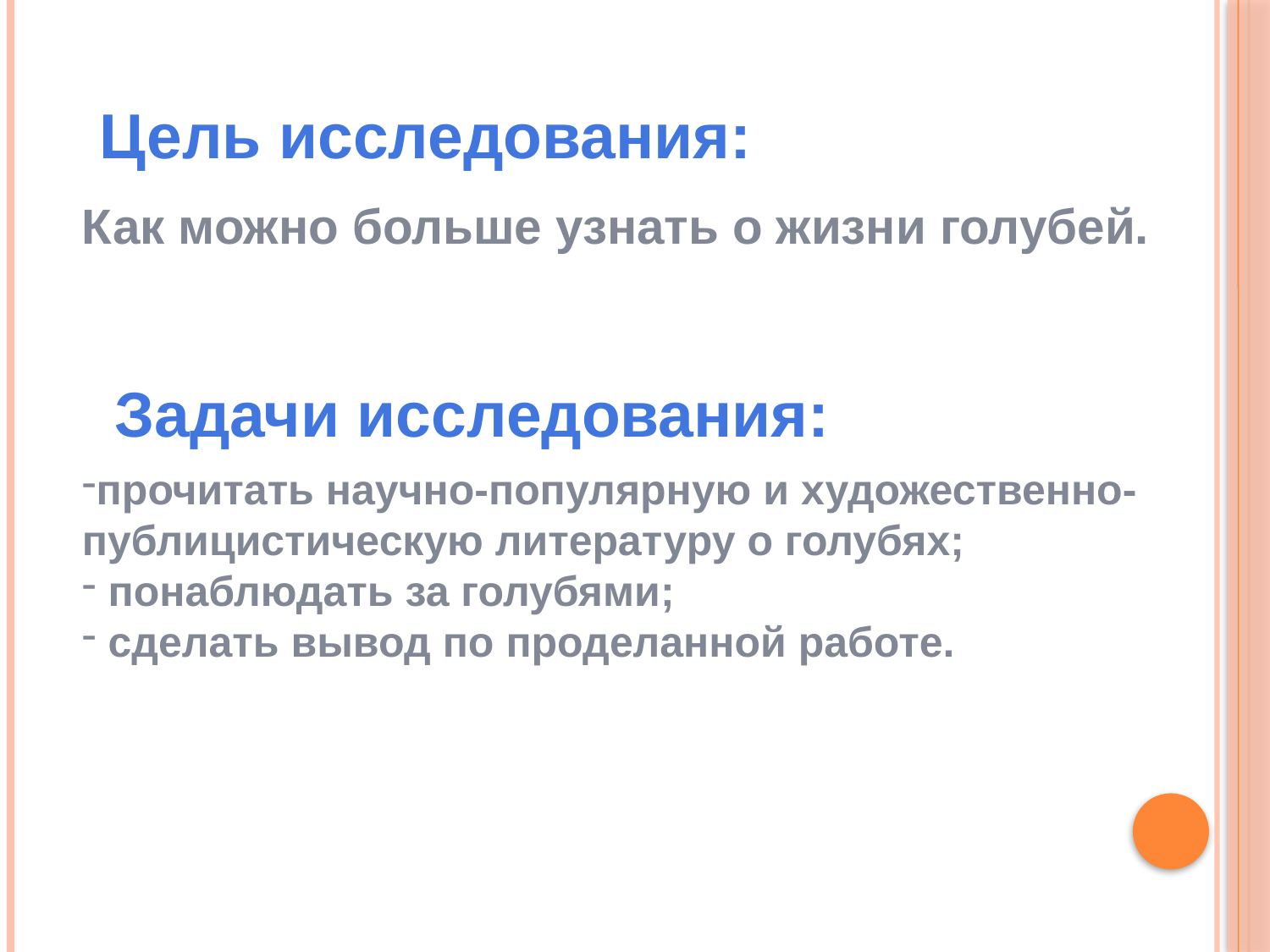

Цель исследования:
Как можно больше узнать о жизни голубей.
Задачи исследования:
прочитать научно-популярную и художественно-публицистическую литературу о голубях;
 понаблюдать за голубями;
 сделать вывод по проделанной работе.